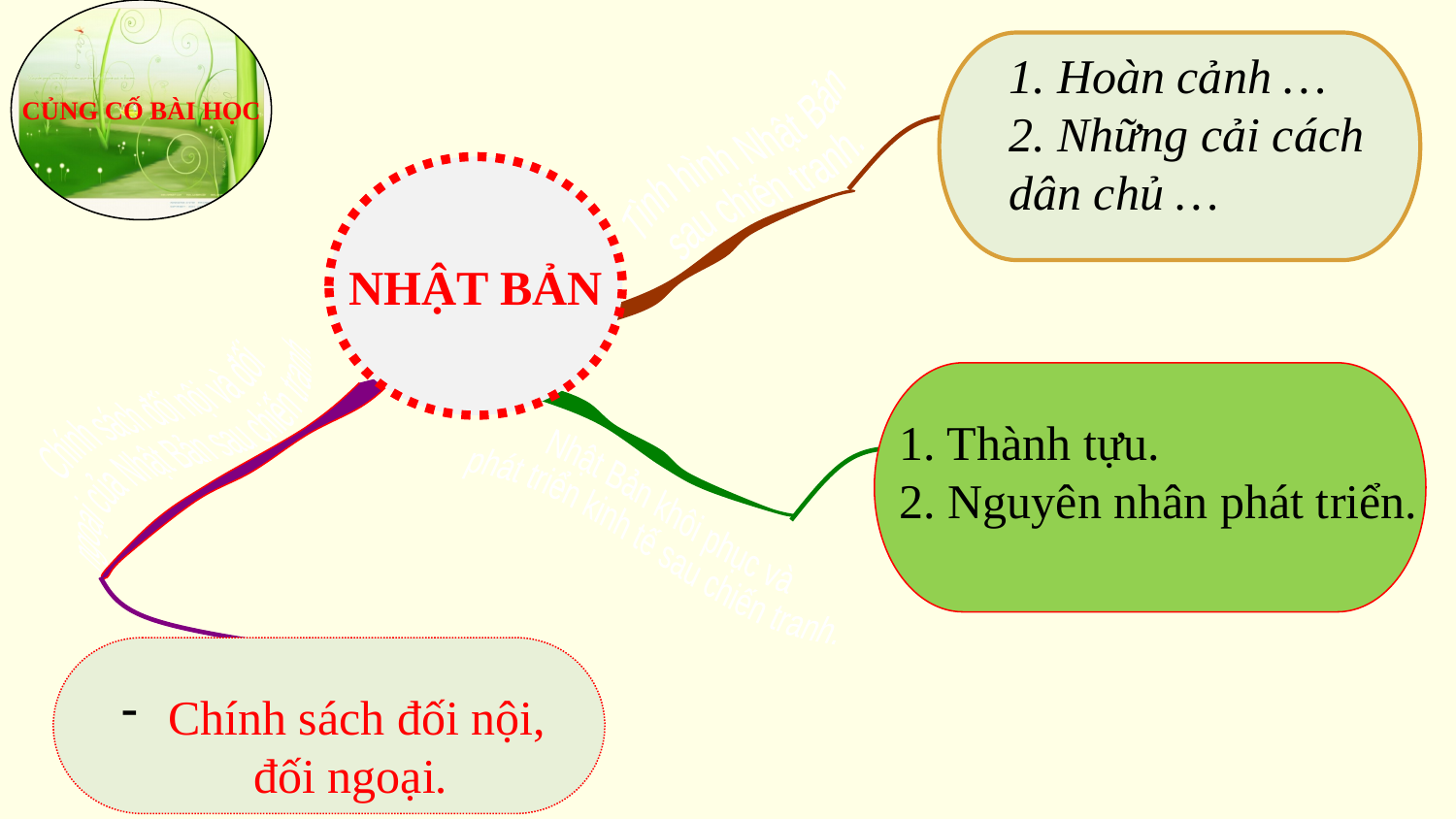

CỦNG CỐ BÀI HỌC

1. Hoàn cảnh …
2. Những cải cách dân chủ …

Tình hình Nhật Bản
sau chiến tranh.
NHẬT BẢN
Chính sách đối nội và đối
ngoại của Nhật Bản sau chiến tranh.

1. Thành tựu.
2. Nguyên nhân phát triển.

Nhật Bản khôi phục và
phát triển kinh tế sau chiến tranh.

 Chính sách đối nội, đối ngoại.